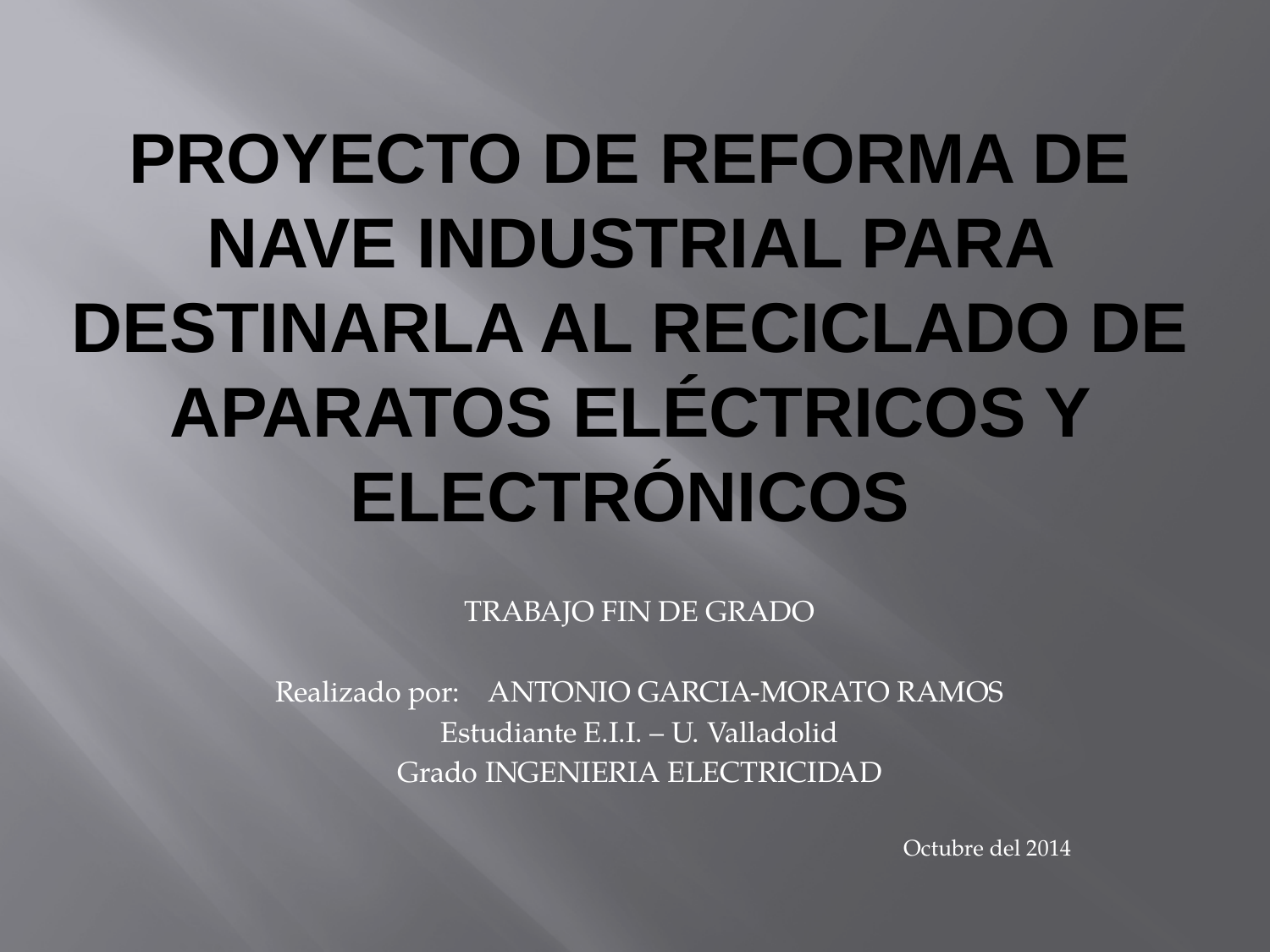

# Proyecto DE REFORMA DE NAVE INDUSTRIAL PARA DESTINARLA AL RECICLADO DE APARATOS ELÉCTRICOS Y ELECTRÓNICOS

TRABAJO FIN DE GRADO

Realizado por:    ANTONIO GARCIA-MORATO RAMOS
Estudiante E.I.I. – U. Valladolid
Grado INGENIERIA ELECTRICIDAD

Octubre del 2014